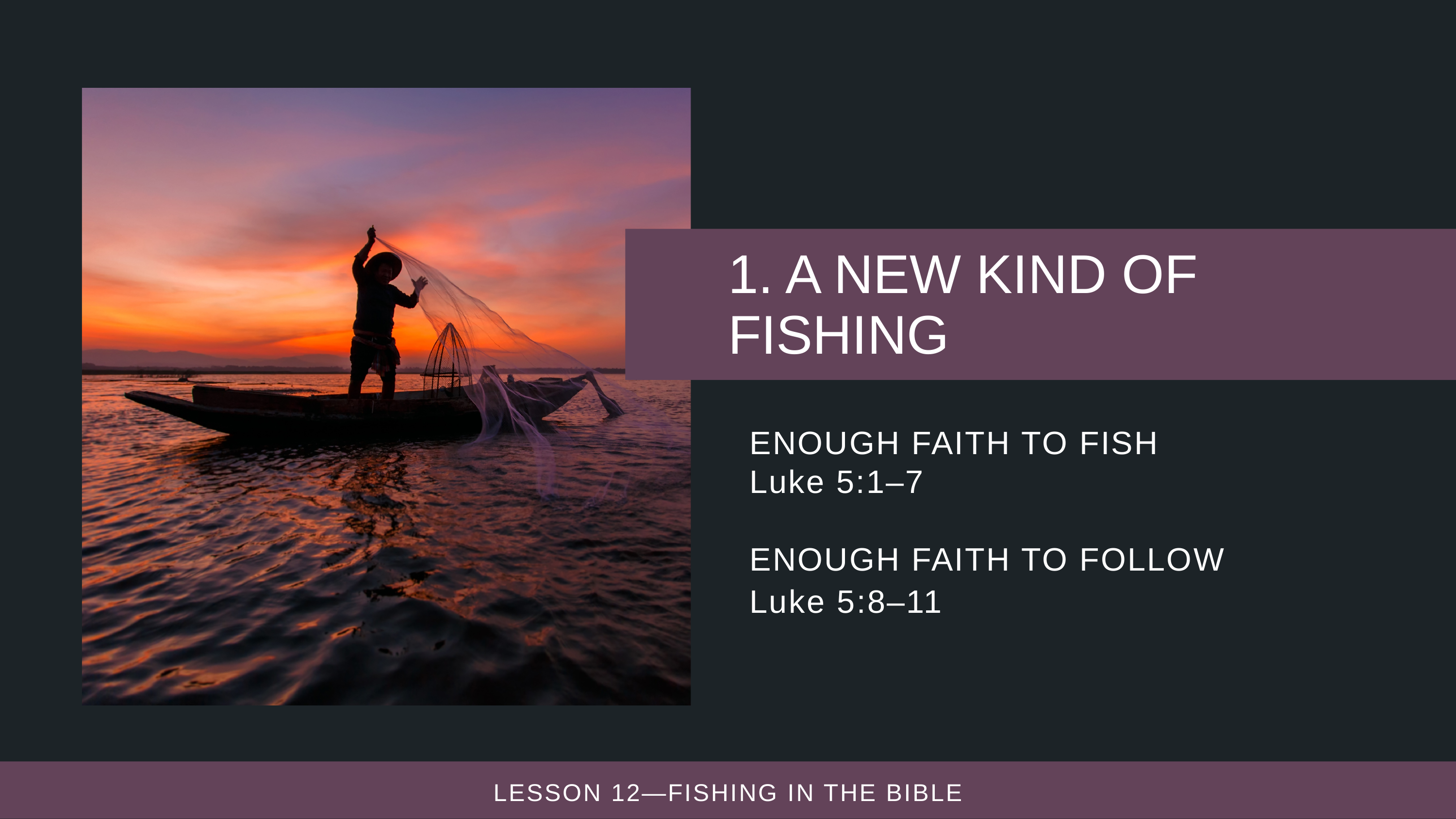

ENOUGH FAITH TO FISH
Luke 5:1–7

ENOUGH FAITH TO FOLLOW
Luke 5:8–11